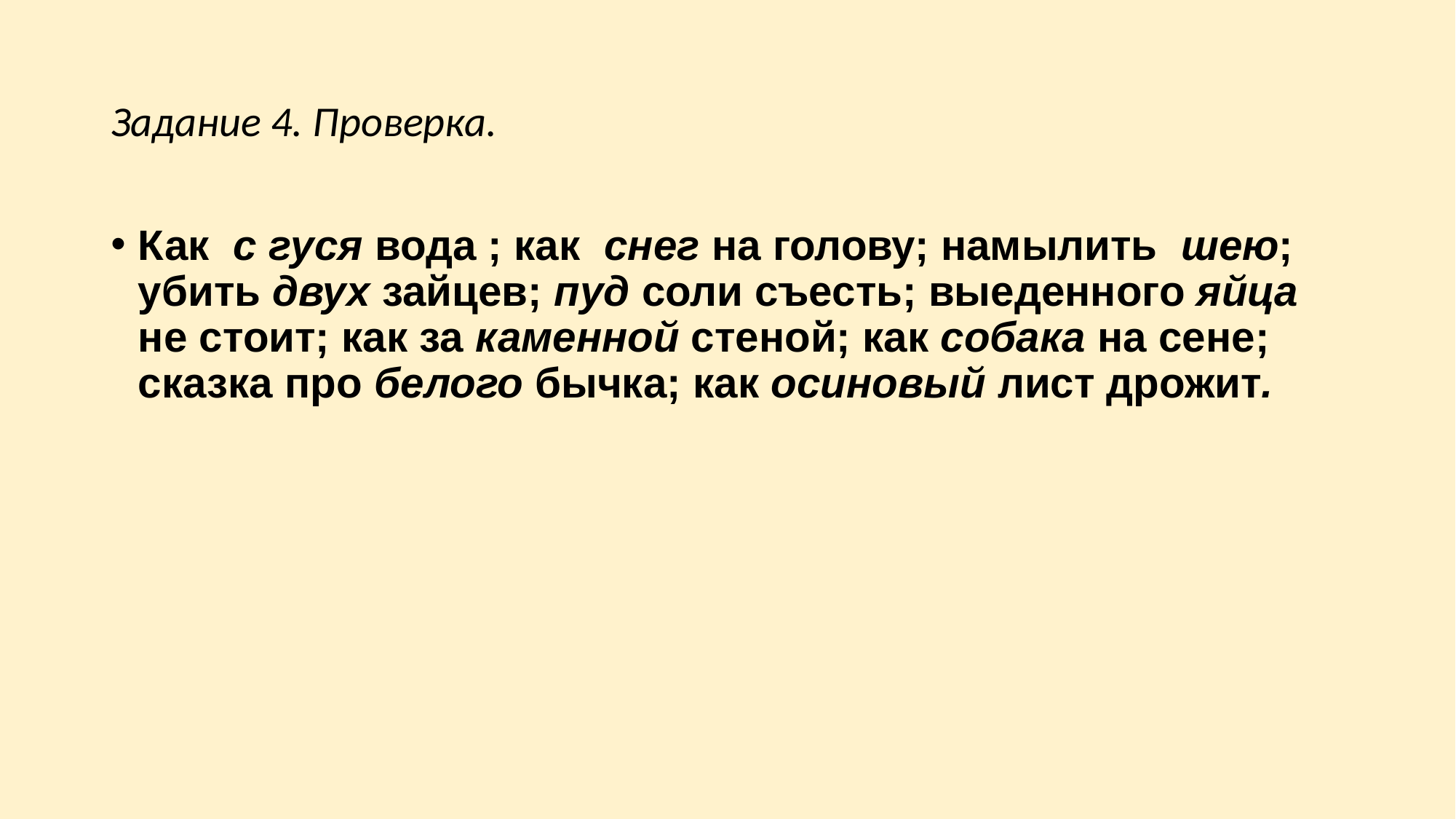

# Задание 4. Проверка.
Как  с гуся вода ; как  снег на голову; намылить  шею; убить двух зайцев; пуд соли съесть; выеденного яйца не стоит; как за каменной стеной; как собака на сене; сказка про белого бычка; как осиновый лист дрожит.